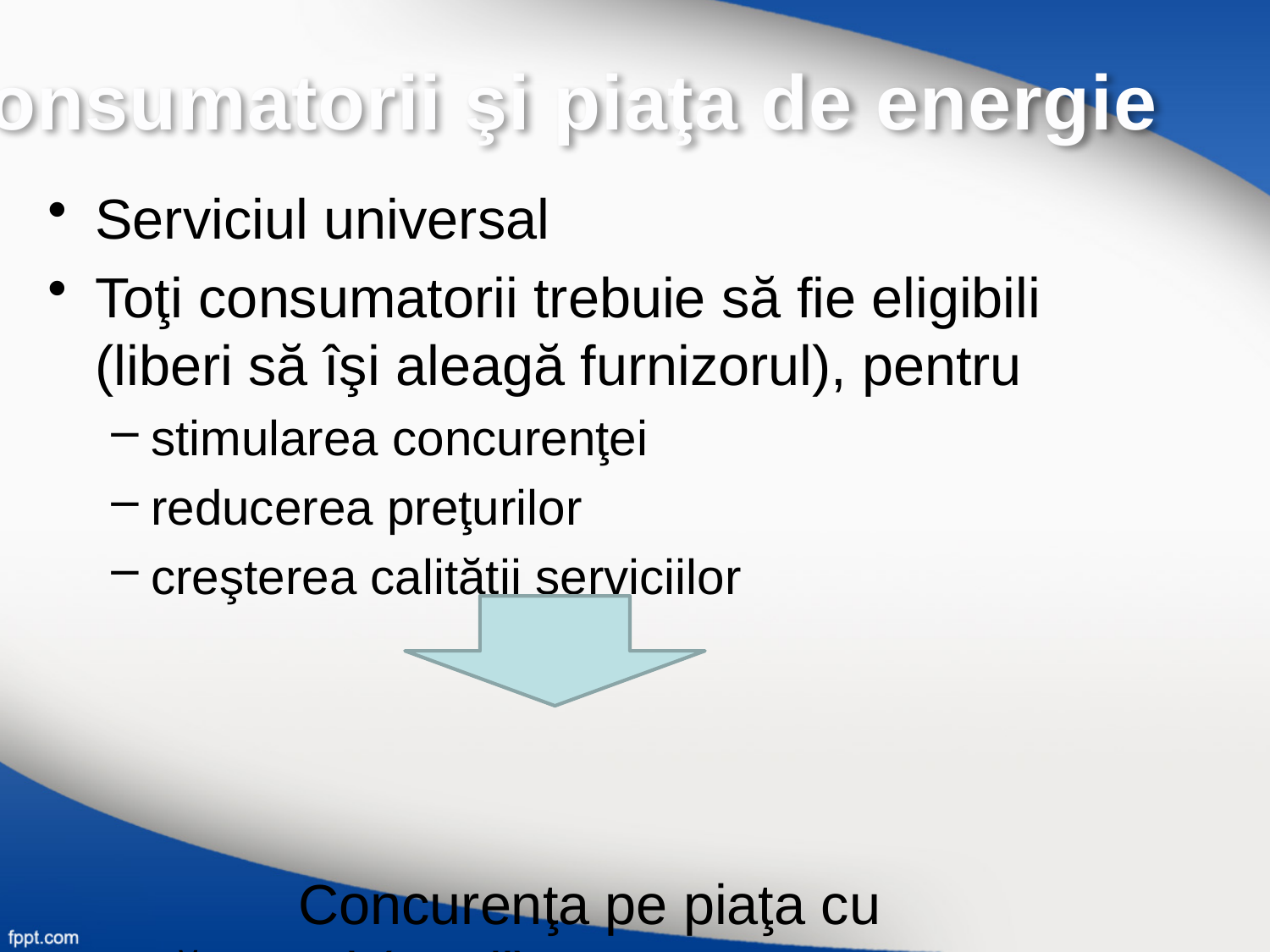

Consumatorii şi piaţa de energie
Serviciul universal
Toţi consumatorii trebuie să fie eligibili (liberi să îşi aleagă furnizorul), pentru
stimularea concurenţei
reducerea preţurilor
creşterea calităţii serviciilor

                Concurenţa pe piaţa cu amănuntul (retail)